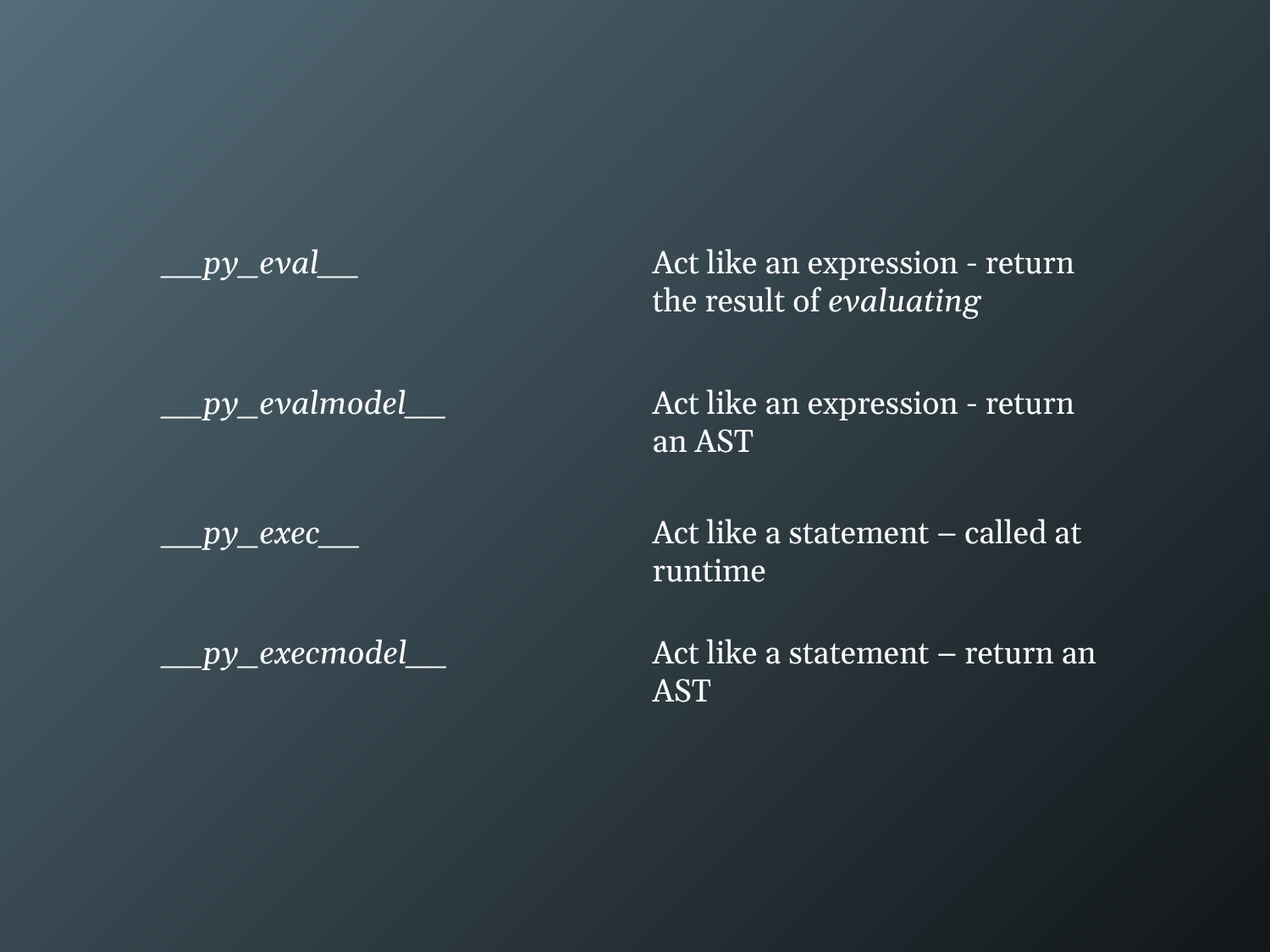

__py_eval__
Act like an expression - return the result of evaluating
__py_evalmodel__
Act like an expression - return an AST
__py_exec__
Act like a statement – called at runtime
__py_execmodel__
Act like a statement – return an AST